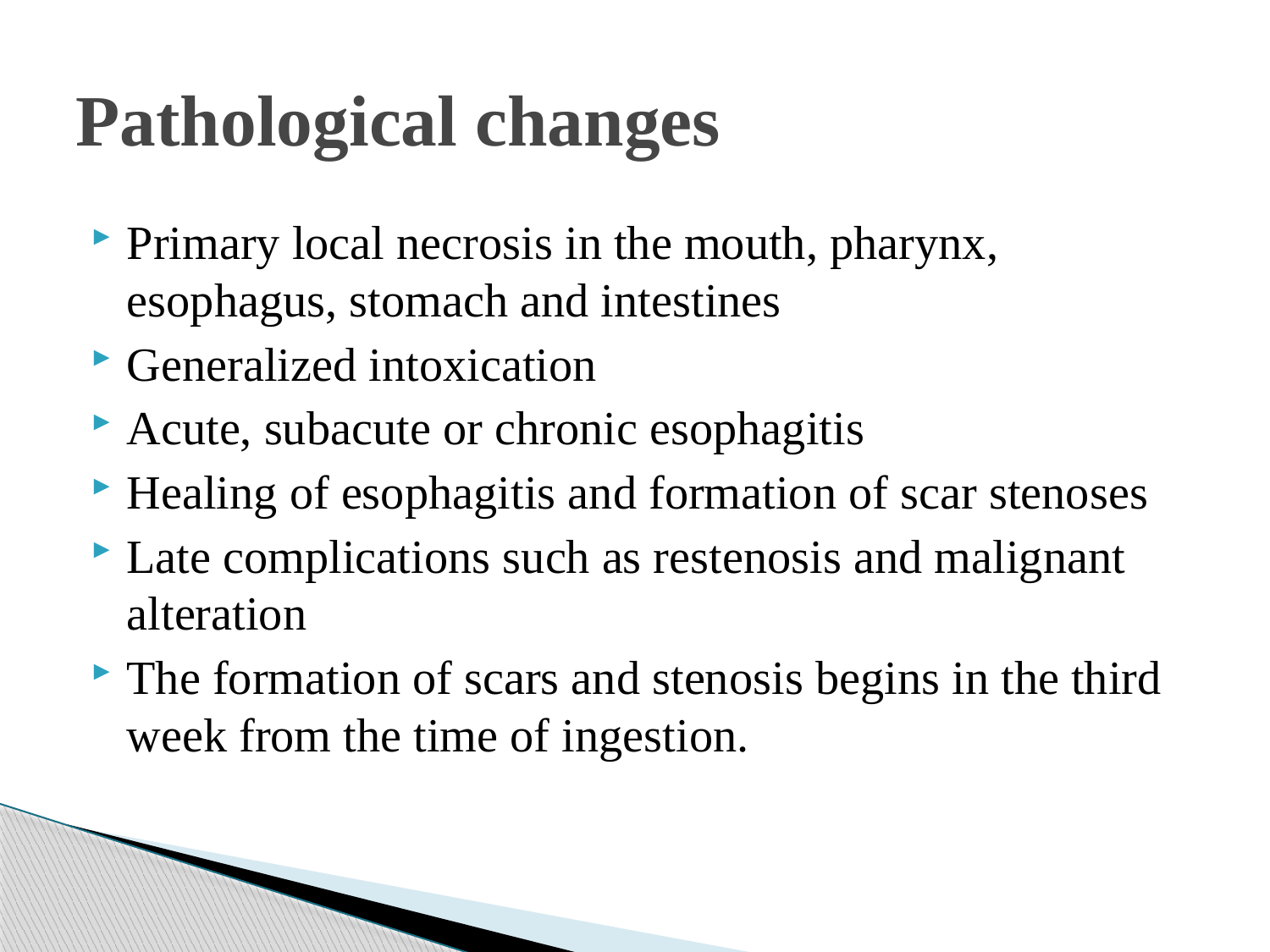

# Pathological changes
Primary local necrosis in the mouth, pharynx, esophagus, stomach and intestines
Generalized intoxication
Acute, subacute or chronic esophagitis
Healing of esophagitis and formation of scar stenoses
Late complications such as restenosis and malignant alteration
The formation of scars and stenosis begins in the third week from the time of ingestion.